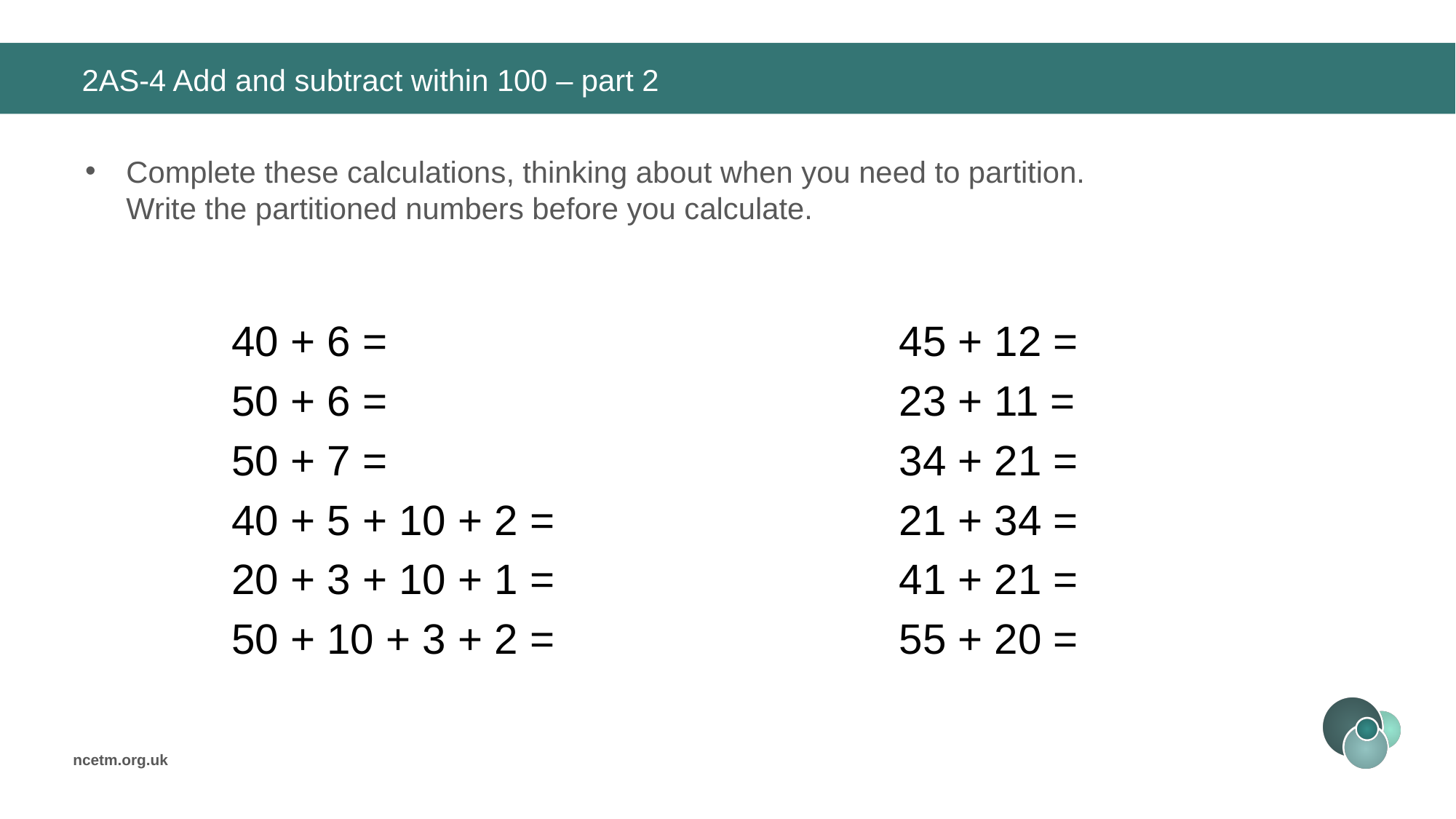

# 2AS-4 Add and subtract within 100 – part 2
Complete these calculations, thinking about when you need to partition. Write the partitioned numbers before you calculate.
40 + 6 =
50 + 6 =
50 + 7 =
40 + 5 + 10 + 2 =
20 + 3 + 10 + 1 =
50 + 10 + 3 + 2 =

45 + 12 =
23 + 11 =
34 + 21 =
21 + 34 =
41 + 21 =
55 + 20 =